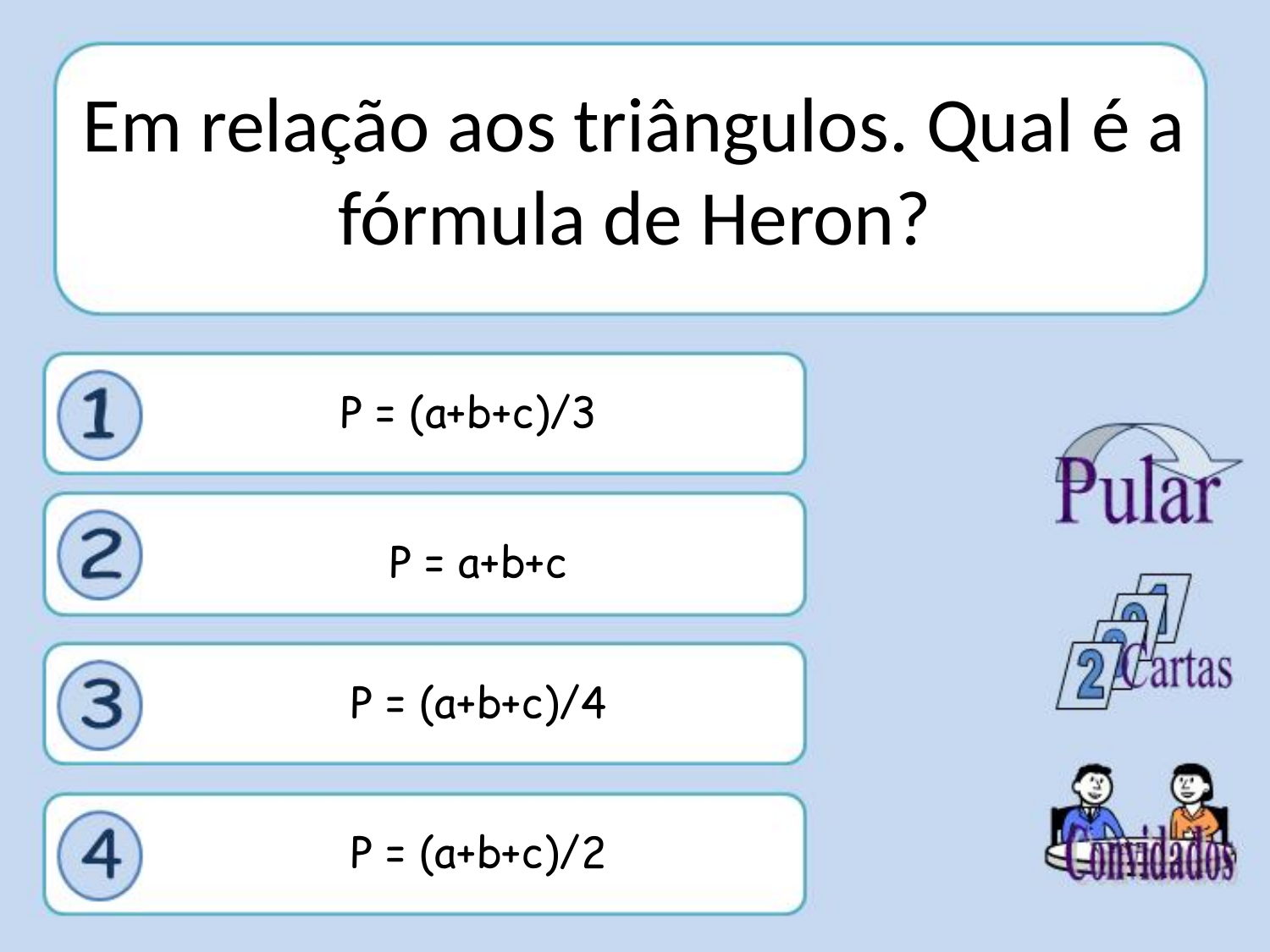

# Em relação aos triângulos. Qual é a fórmula de Heron?
P = (a+b+c)/3
.

.
P = a+b+c
P = (a+b+c)/4
P = (a+b+c)/2